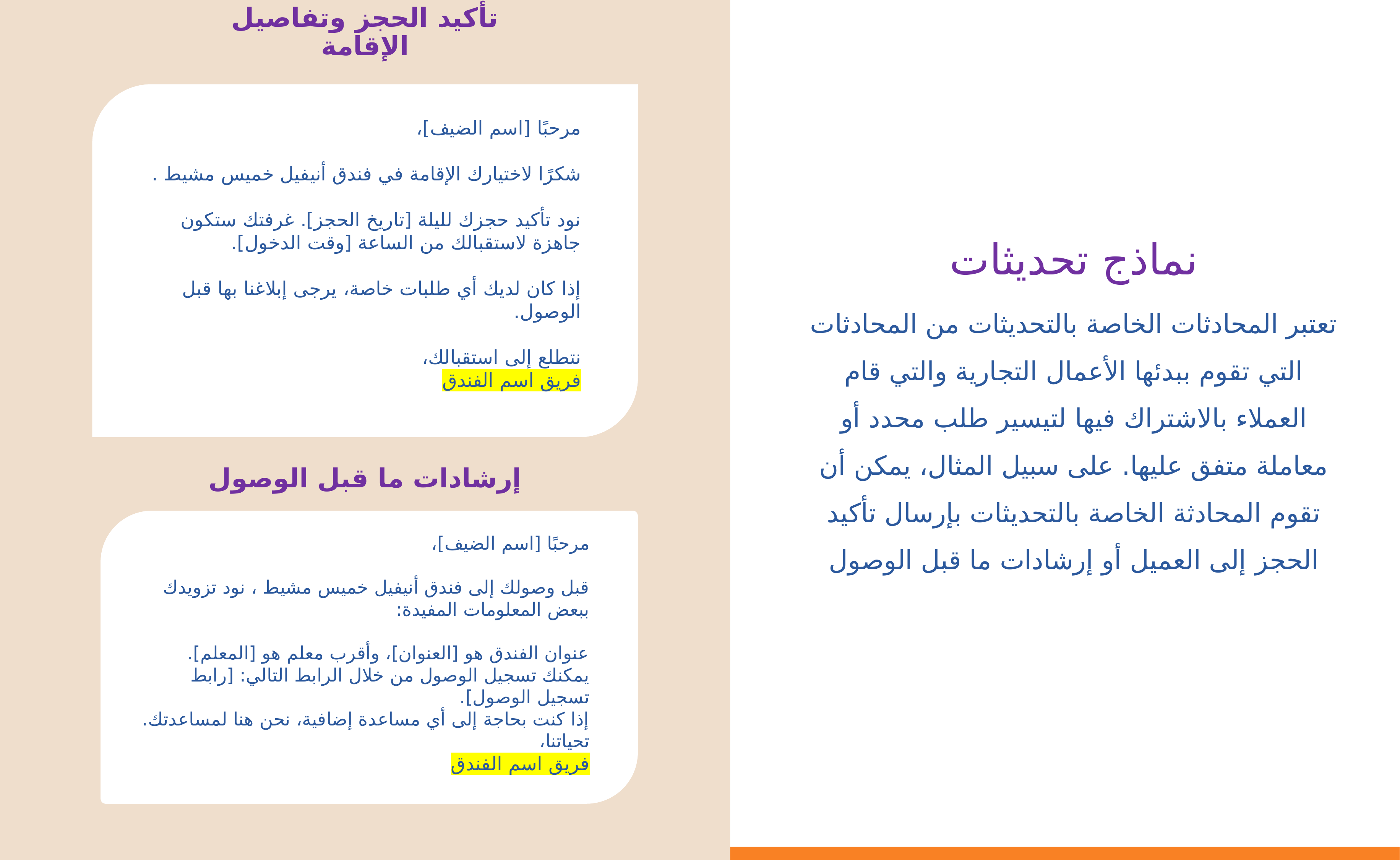

تأكيد الحجز وتفاصيل الإقامة

مرحبًا [اسم الضيف]،

شكرًا لاختيارك الإقامة في فندق أنيفيل خميس مشيط .

نود تأكيد حجزك لليلة [تاريخ الحجز]. غرفتك ستكون جاهزة لاستقبالك من الساعة [وقت الدخول].

إذا كان لديك أي طلبات خاصة، يرجى إبلاغنا بها قبل الوصول.

نتطلع إلى استقبالك،
فريق اسم الفندق
نماذج تحديثات
تعتبر المحادثات الخاصة بالتحديثات من المحادثات التي تقوم ببدئها الأعمال التجارية والتي قام العملاء بالاشتراك فيها لتيسير طلب محدد أو معاملة متفق عليها. على سبيل المثال، يمكن أن تقوم المحادثة الخاصة بالتحديثات بإرسال تأكيد الحجز إلى العميل أو إرشادات ما قبل الوصول
إرشادات ما قبل الوصول

مرحبًا [اسم الضيف]،

قبل وصولك إلى فندق أنيفيل خميس مشيط ، نود تزويدك ببعض المعلومات المفيدة:

عنوان الفندق هو [العنوان]، وأقرب معلم هو [المعلم]. يمكنك تسجيل الوصول من خلال الرابط التالي: [رابط تسجيل الوصول].
إذا كنت بحاجة إلى أي مساعدة إضافية، نحن هنا لمساعدتك.
تحياتنا،
فريق اسم الفندق